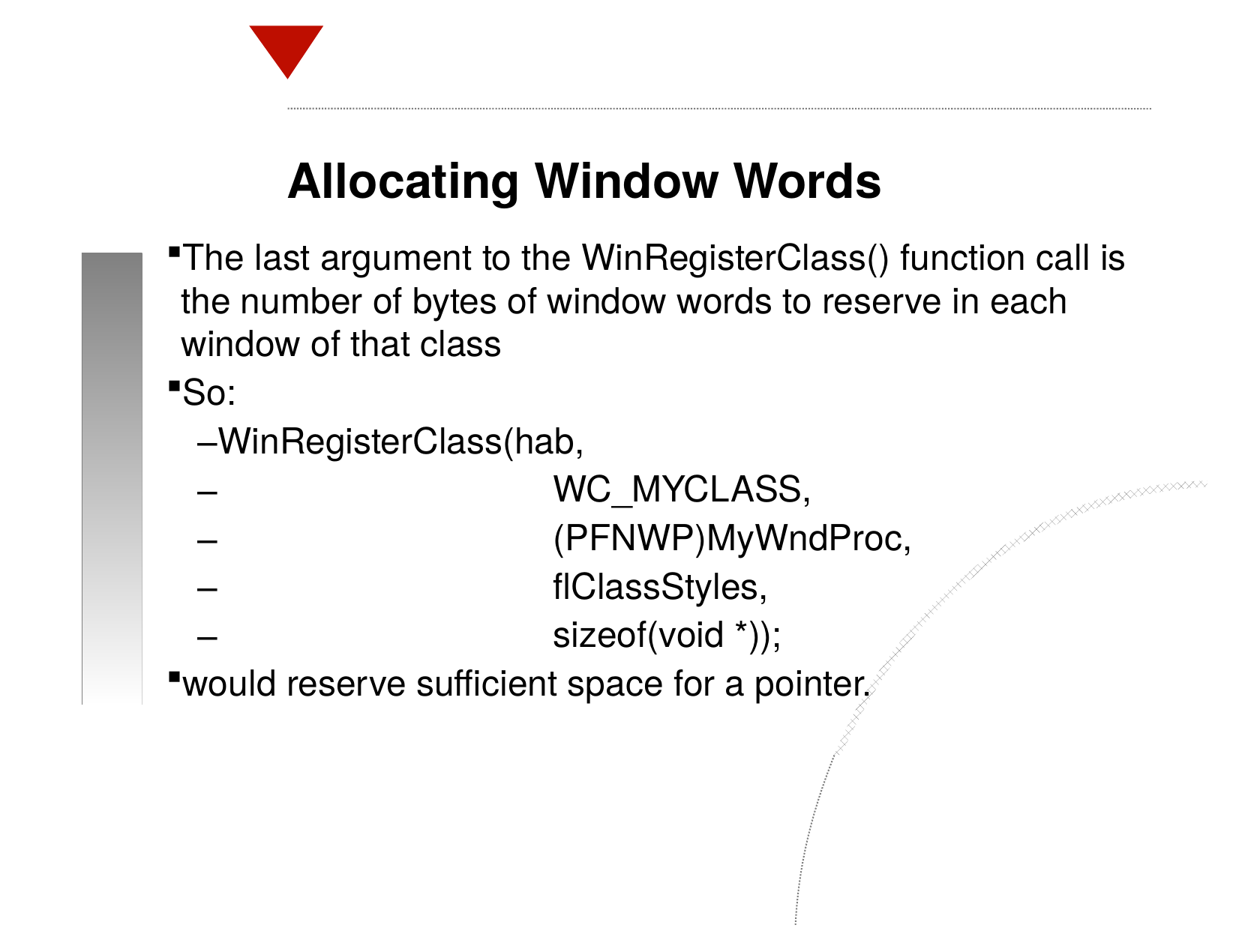

Allocating Window Words
The last argument to the WinRegisterClass() function call is the number of bytes of window words to reserve in each window of that class
So:
WinRegisterClass(hab,
			WC_MYCLASS,
			(PFNWP)MyWndProc,
			flClassStyles,
			sizeof(void *));
would reserve sufficient space for a pointer.